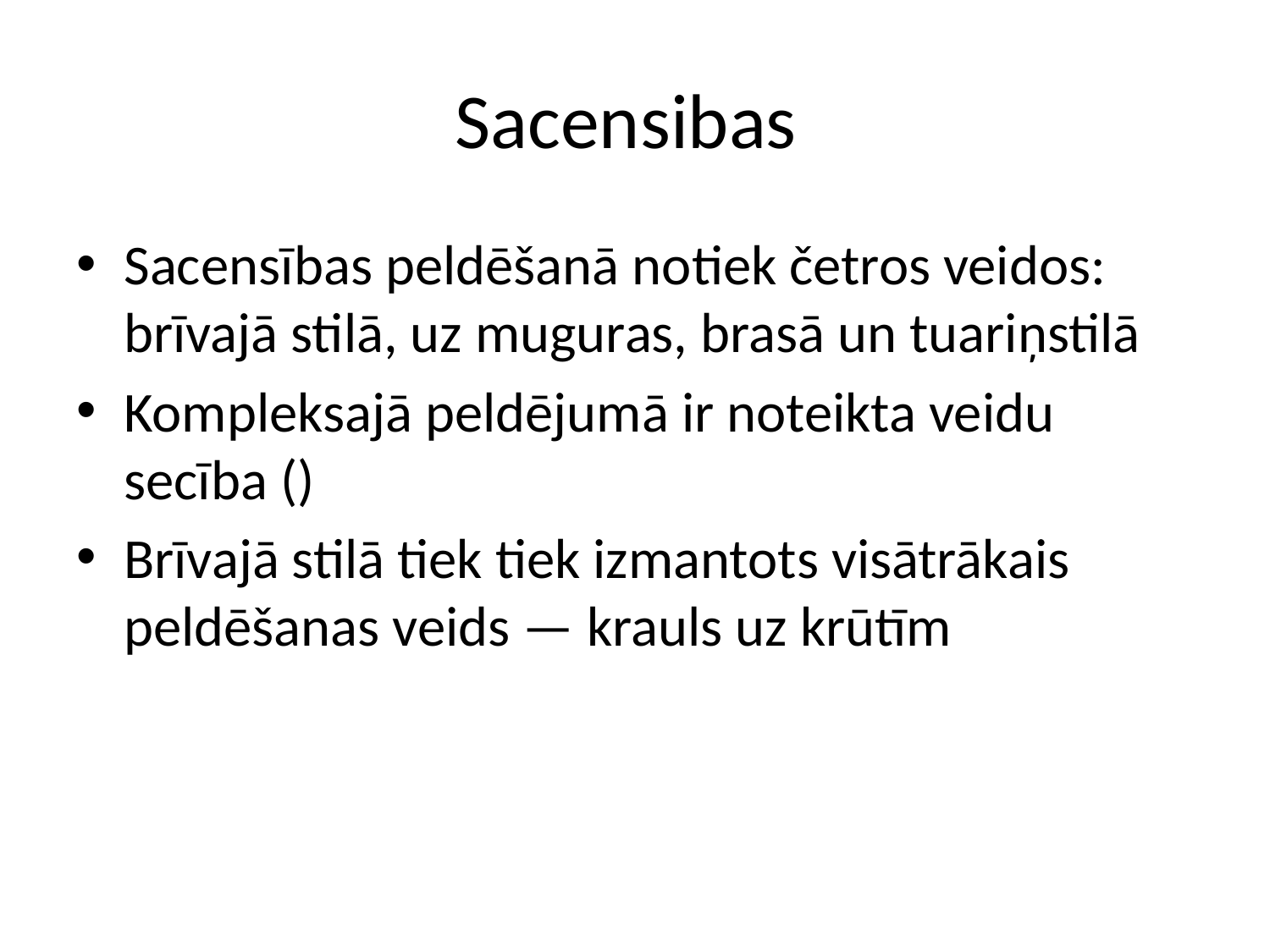

# Sacensibas
Sacensības peldēšanā notiek četros veidos: brīvajā stilā, uz muguras, brasā un tuariņstilā
Kompleksajā peldējumā ir noteikta veidu secība ()
Brīvajā stilā tiek tiek izmantots visātrākais peldēšanas veids — krauls uz krūtīm